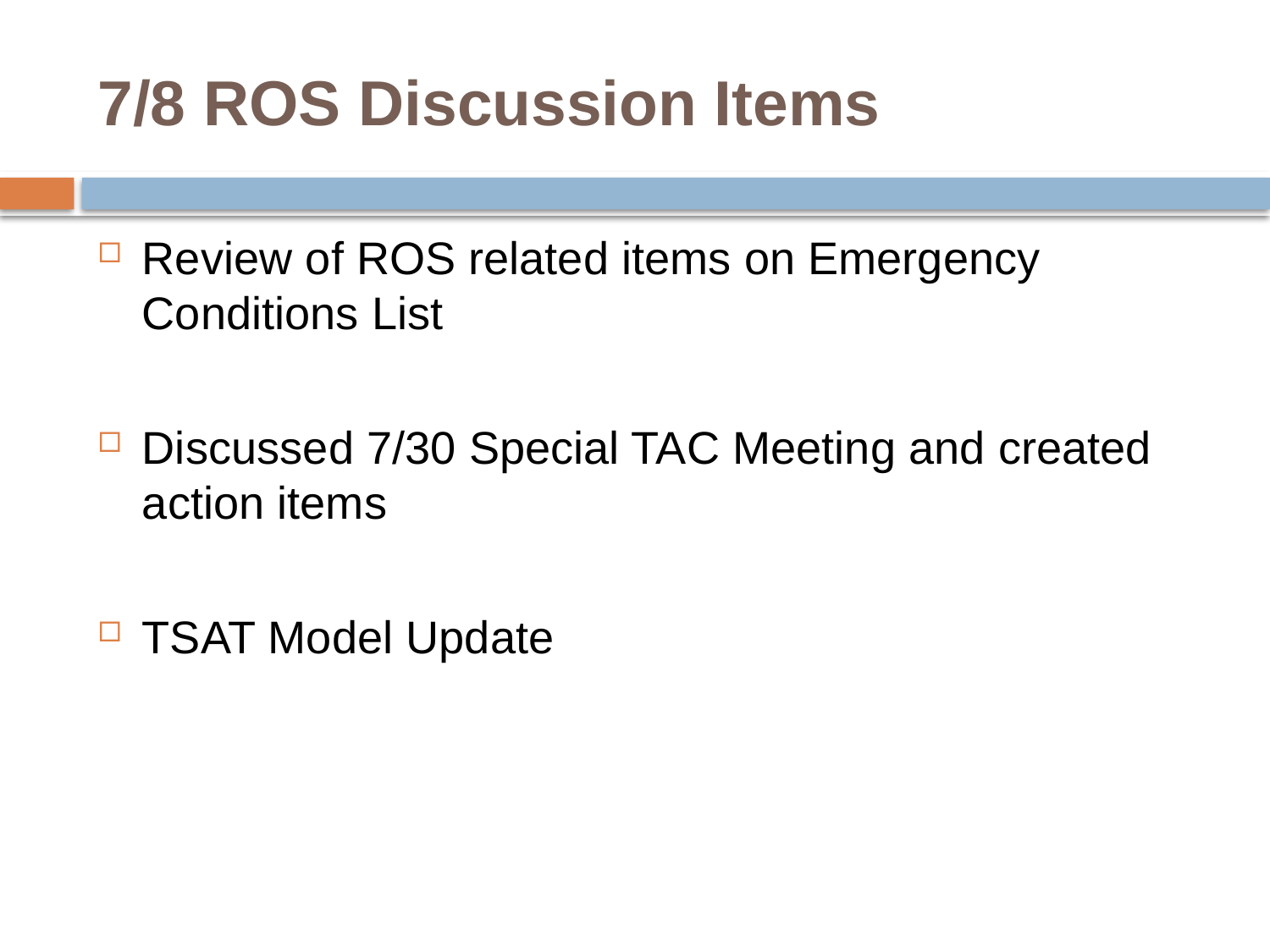

# 7/8 ROS Discussion Items
Review of ROS related items on Emergency Conditions List

Discussed 7/30 Special TAC Meeting and created action items

TSAT Model Update